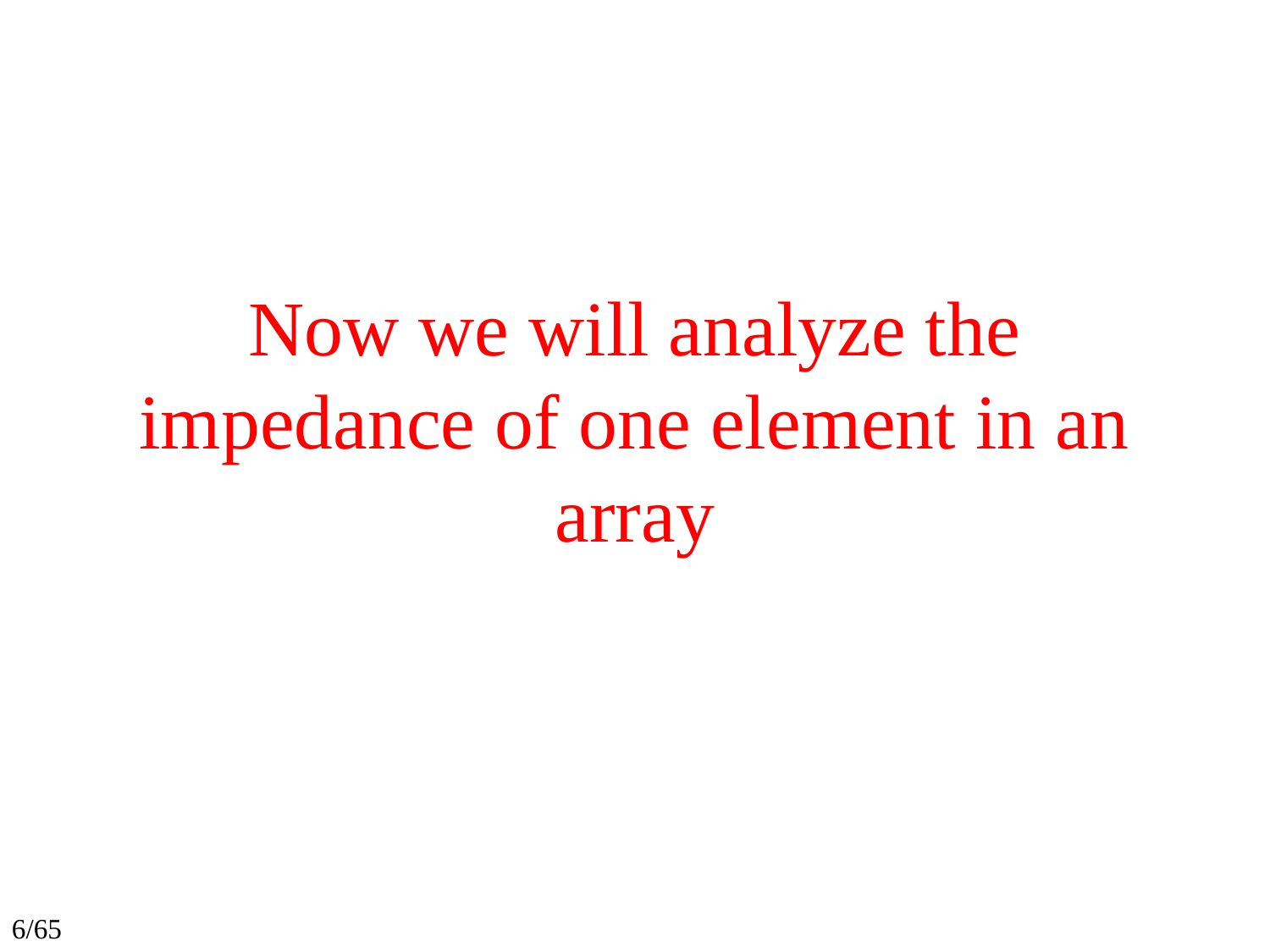

# Now we will analyze the impedance of one element in an array